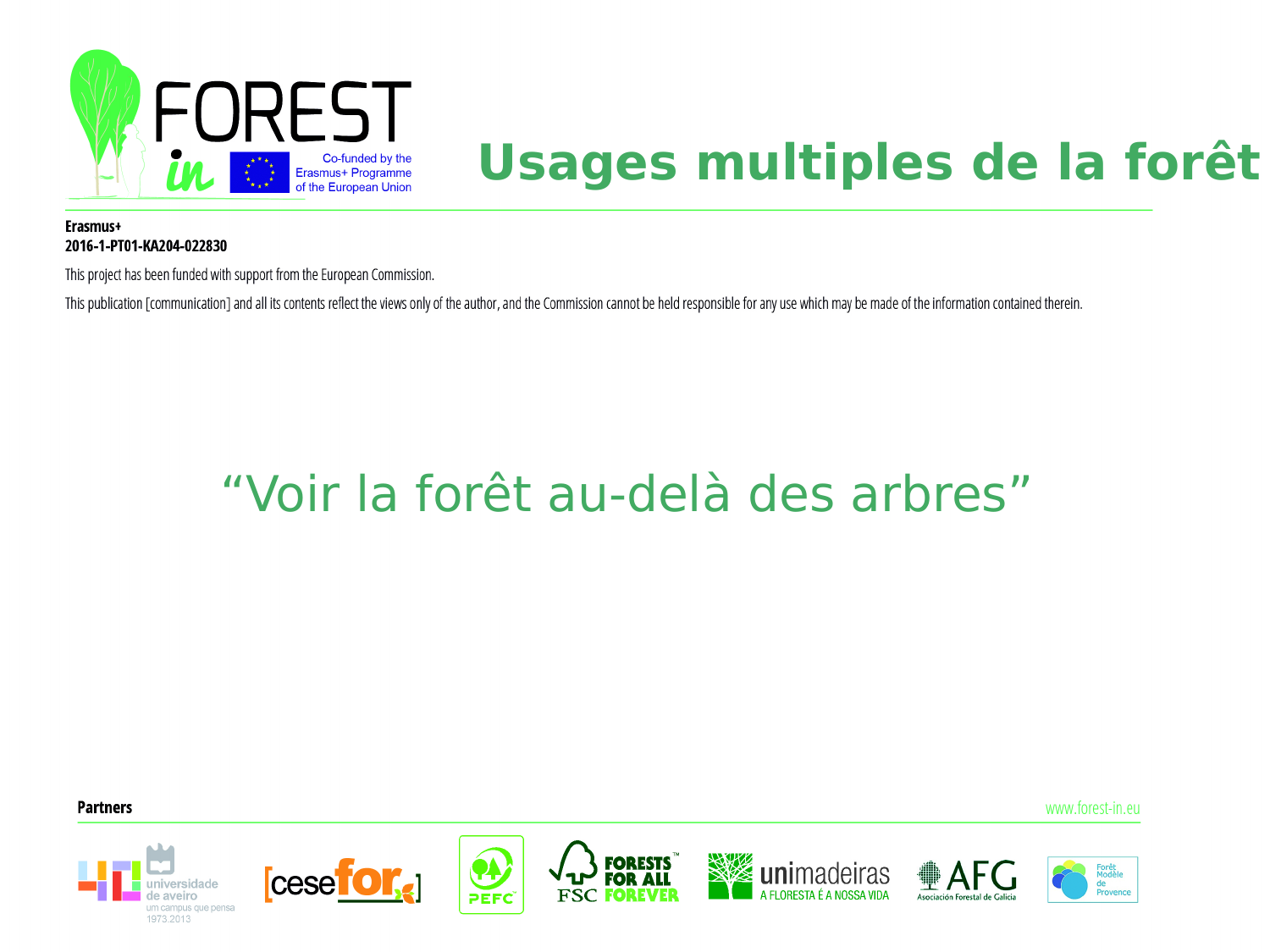

Usages multiples de la forêt
“Voir la forêt au-delà des arbres”